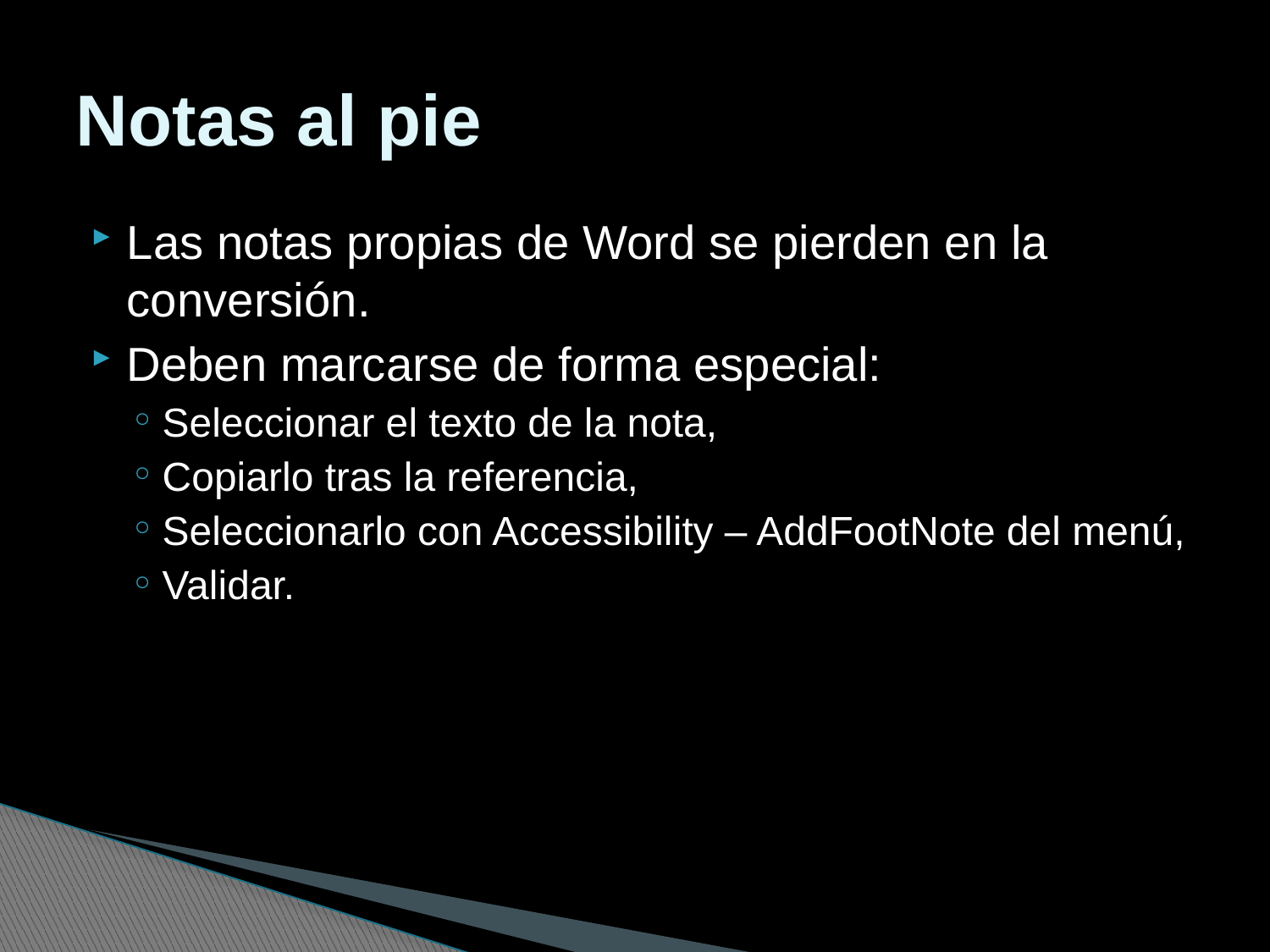

# Notas al pie
Las notas propias de Word se pierden en la conversión.
Deben marcarse de forma especial:
Seleccionar el texto de la nota,
Copiarlo tras la referencia,
Seleccionarlo con Accessibility – AddFootNote del menú,
Validar.